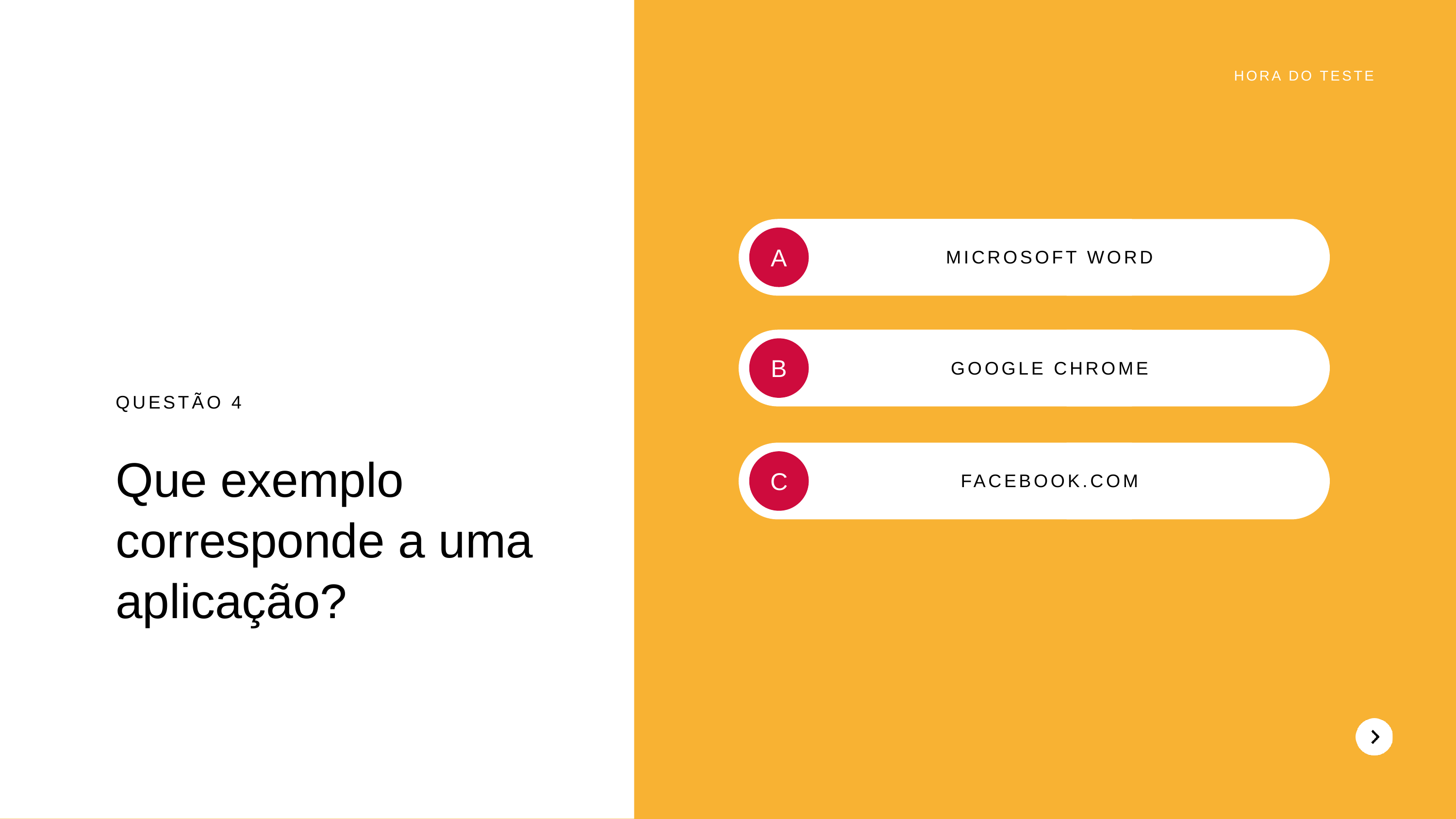

HORA DO TESTE

A
MICROSOFT WORD

B
GOOGLE CHROME
QUESTÃO 4
Que exemplo corresponde a uma aplicação?

C
FACEBOOK.COM